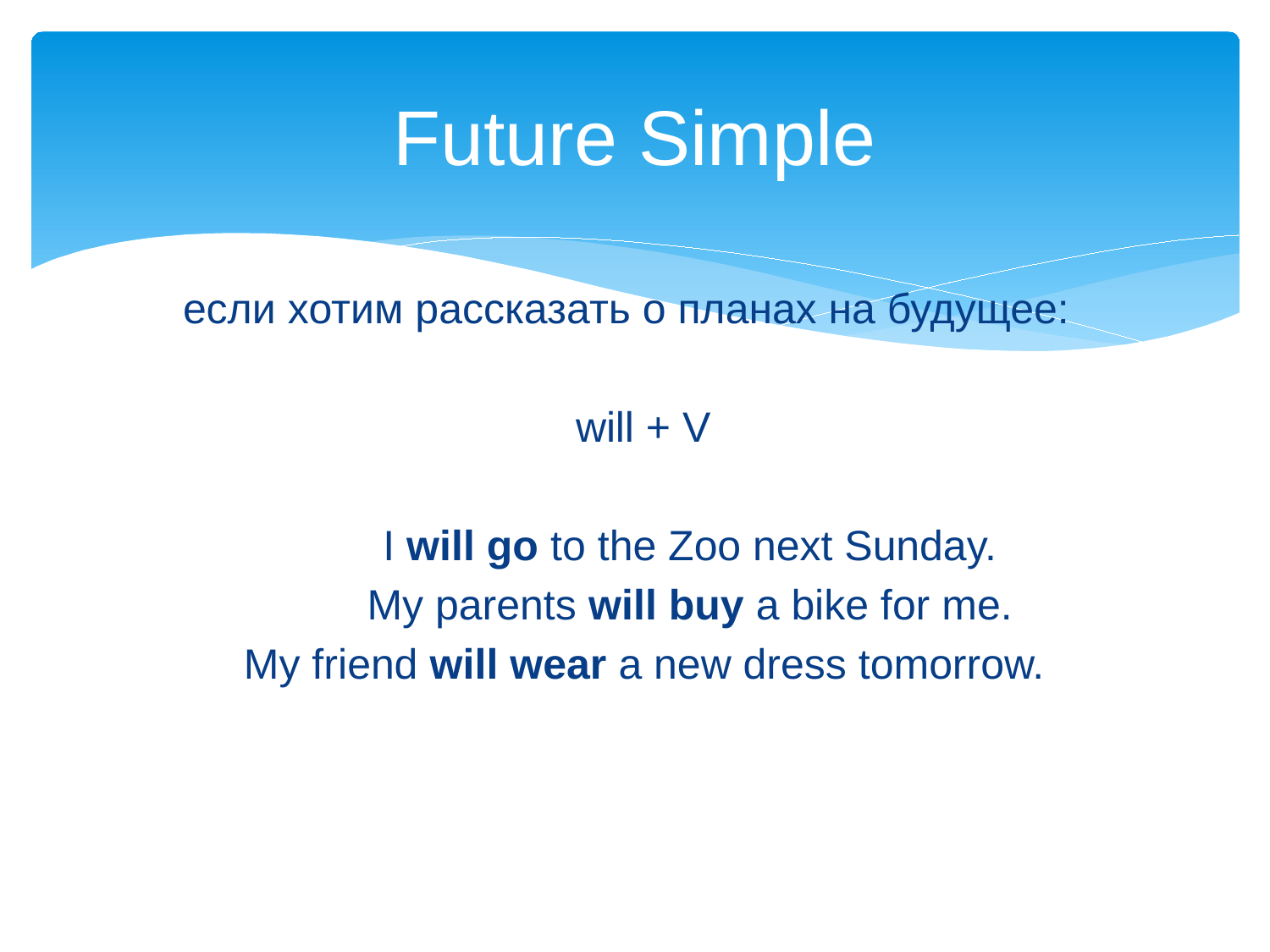

# Future Simple

если хотим рассказать о планах на будущее:

				will + V

	I will go to the Zoo next Sunday.
	My parents will buy a bike for me.
    My friend will wear a new dress tomorrow.